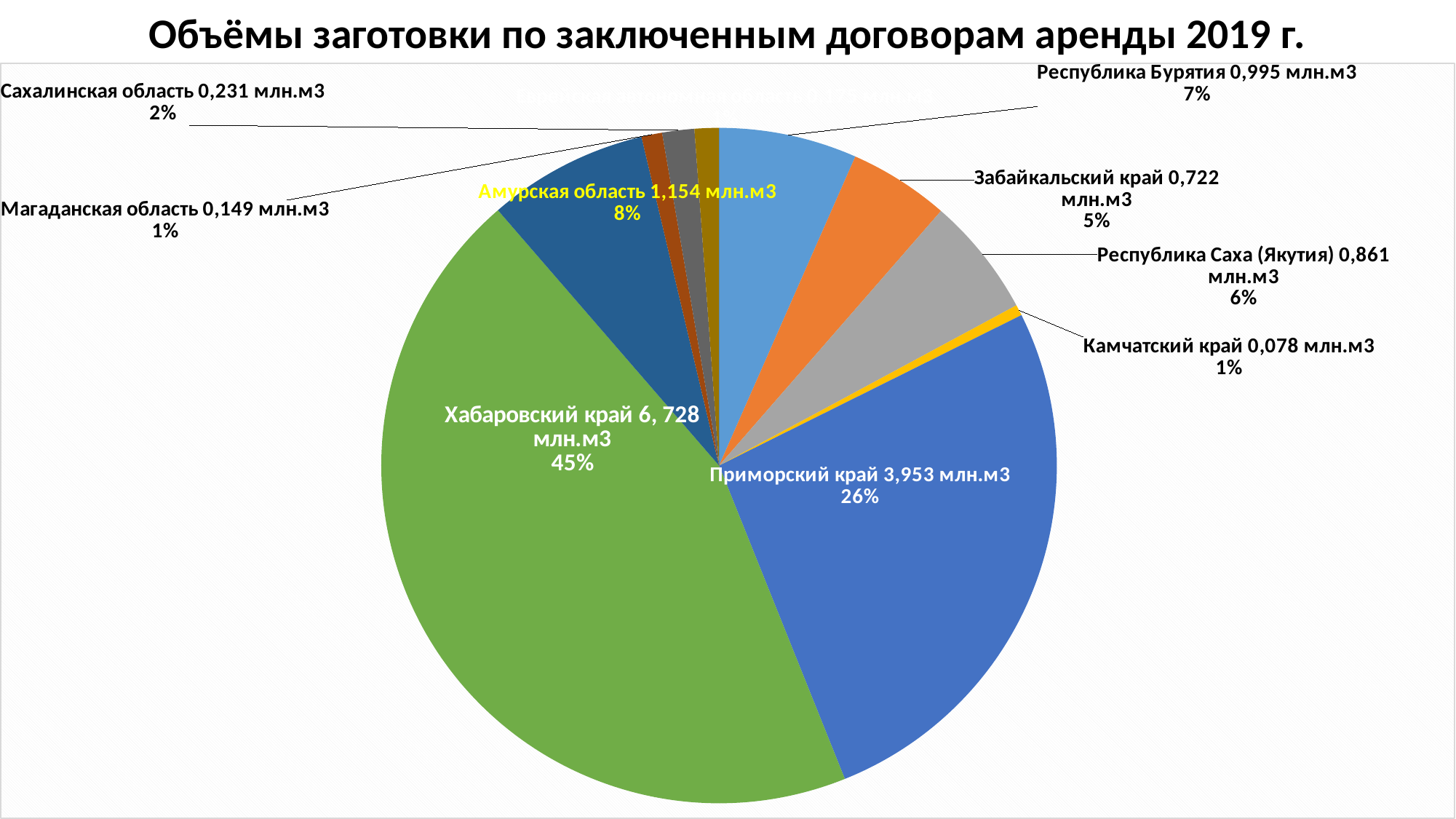

Объёмы заготовки по заключенным договорам аренды 2019 г.

### Chart

| Category |  |
|---|---|
| Республика Бурятия 0,995 млн.м3 | 994.56552 |
| Забайкальский край 0,722 млн.м3 | 721.895 |
| Республика Саха (Якутия) 0,861 млн.м3 | 861.33 |
| Камчатский край 0,078 млн.м3 | 77.686 |
| Приморский край 3,953 млн.м3 | 3952.71883 |
| Хабаровский край 6, 728 млн.м3 | 6727.7 |
| Амурская область 1,154 млн.м3 | 1153.6 |
| Магаданская область 0,149 млн.м3 | 148.8 |
| Сахалинская область 0,231 млн.м3 | 231.034 |
| Еврейская автономная область 0,175 млн.м3 | 174.997 |
| Чукотский автономный округ 0,000 млн.м3 | 0.07407 |